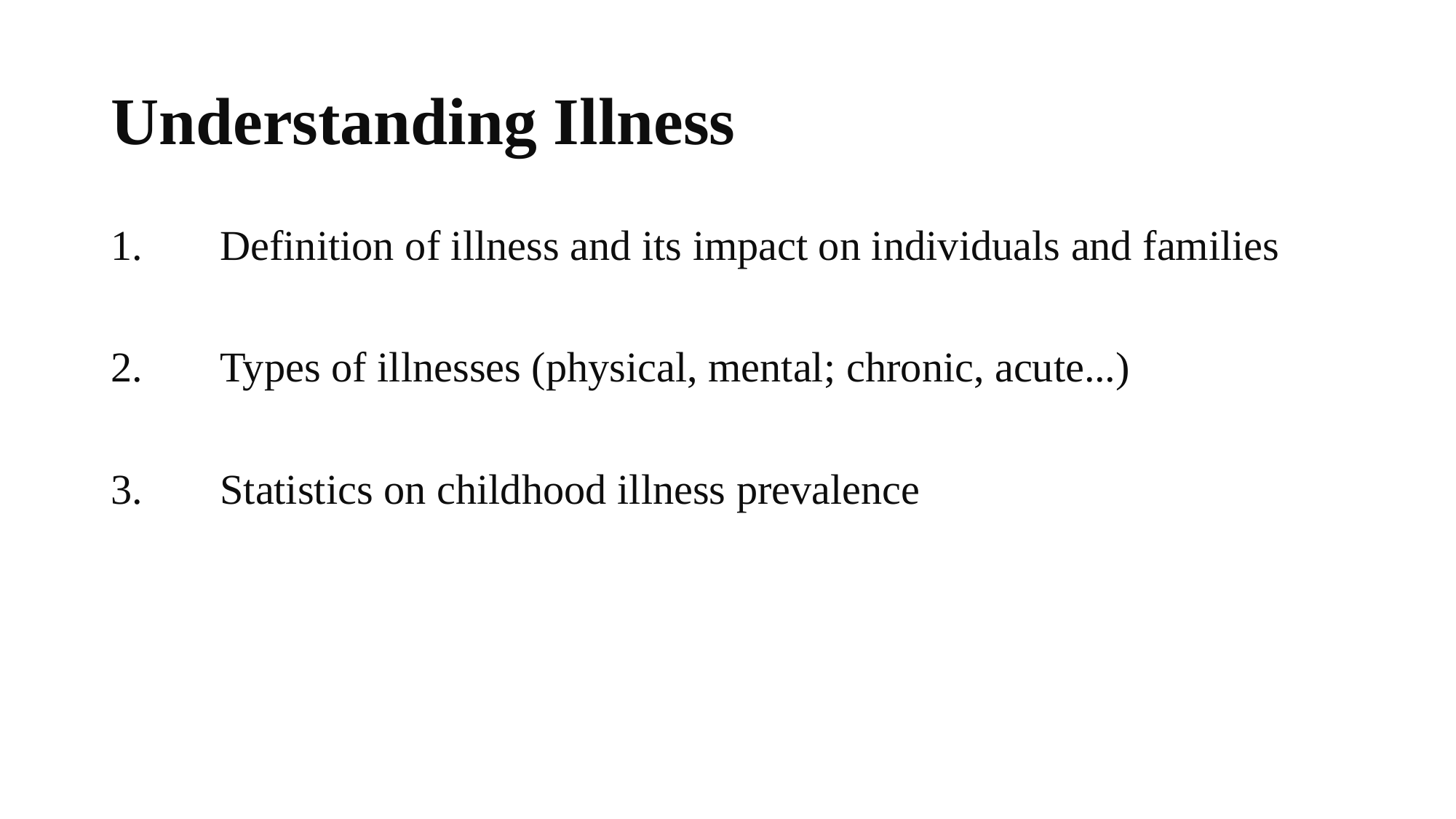

# Understanding Illness
1.	Definition of illness and its impact on individuals and families

2.	Types of illnesses (physical, mental; chronic, acute...)

3.	Statistics on childhood illness prevalence